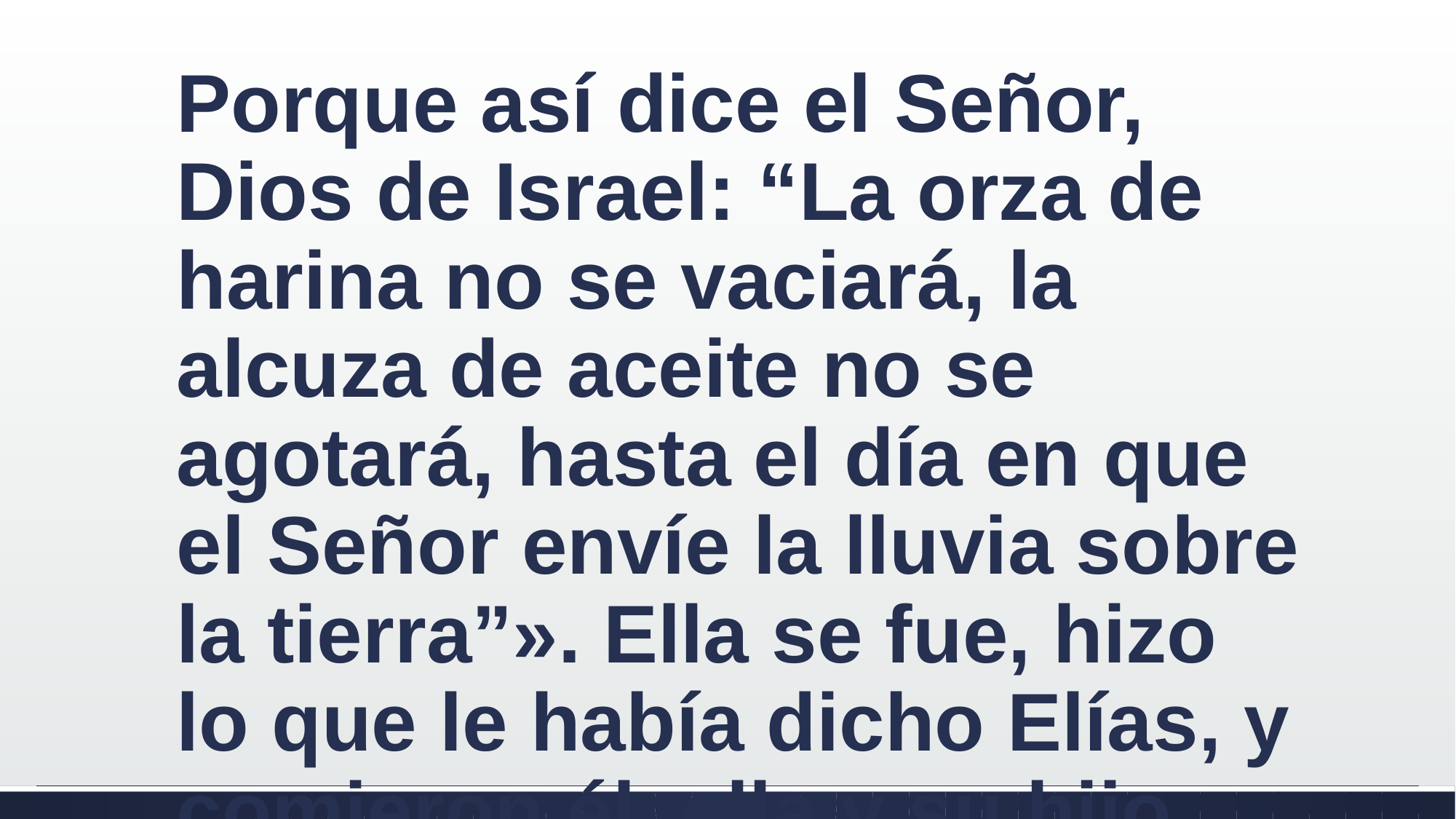

#
Porque así dice el Señor, Dios de Israel: “La orza de harina no se vaciará, la alcuza de aceite no se agotará, hasta el día en que el Señor envíe la lluvia sobre la tierra”». Ella se fue, hizo lo que le había dicho Elías, y comieron él, ella y su hijo.